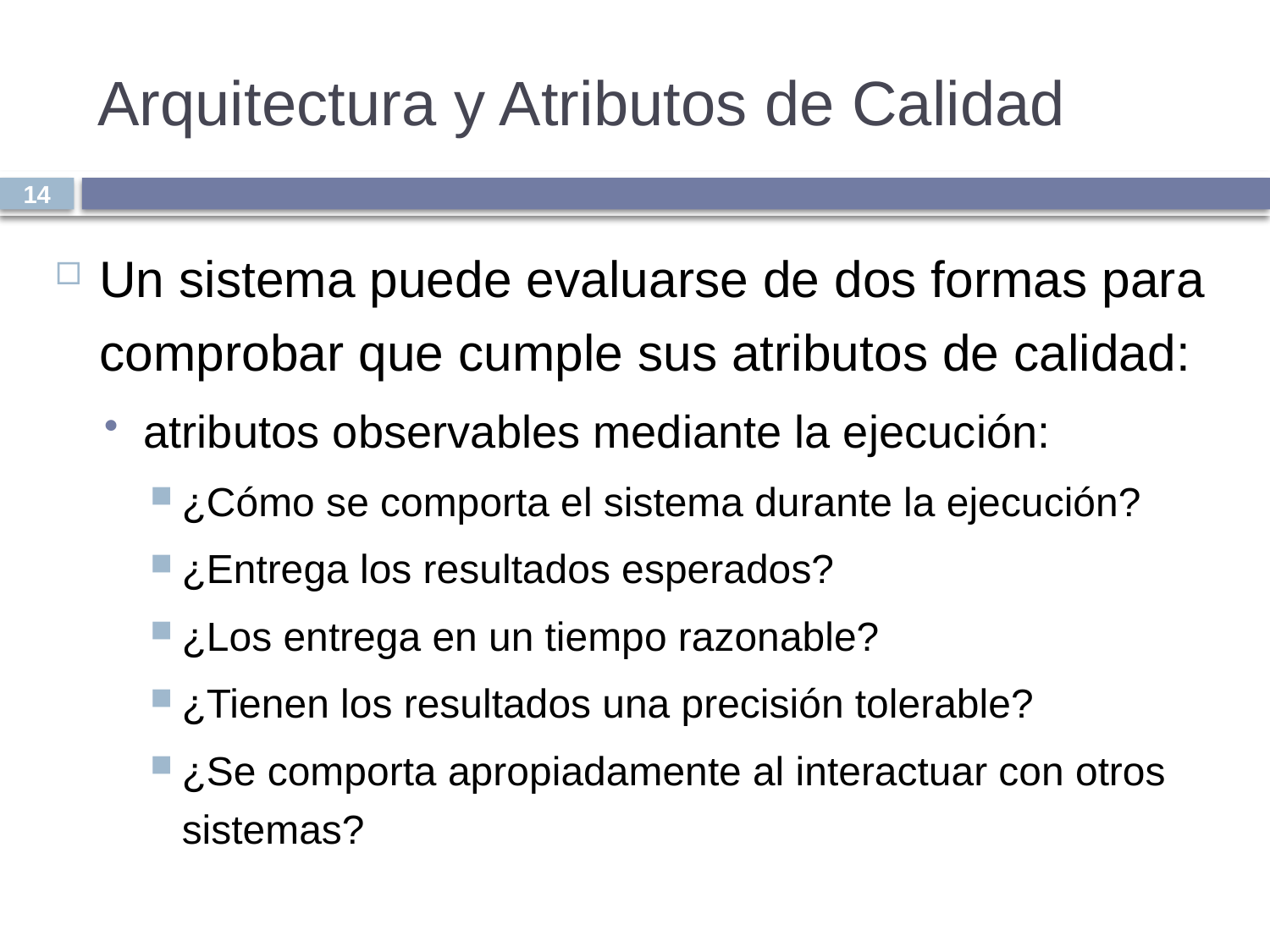

# Arquitectura y Atributos de Calidad
14
Un sistema puede evaluarse de dos formas para comprobar que cumple sus atributos de calidad:
atributos observables mediante la ejecución:
¿Cómo se comporta el sistema durante la ejecución?
¿Entrega los resultados esperados?
¿Los entrega en un tiempo razonable?
¿Tienen los resultados una precisión tolerable?
¿Se comporta apropiadamente al interactuar con otros sistemas?